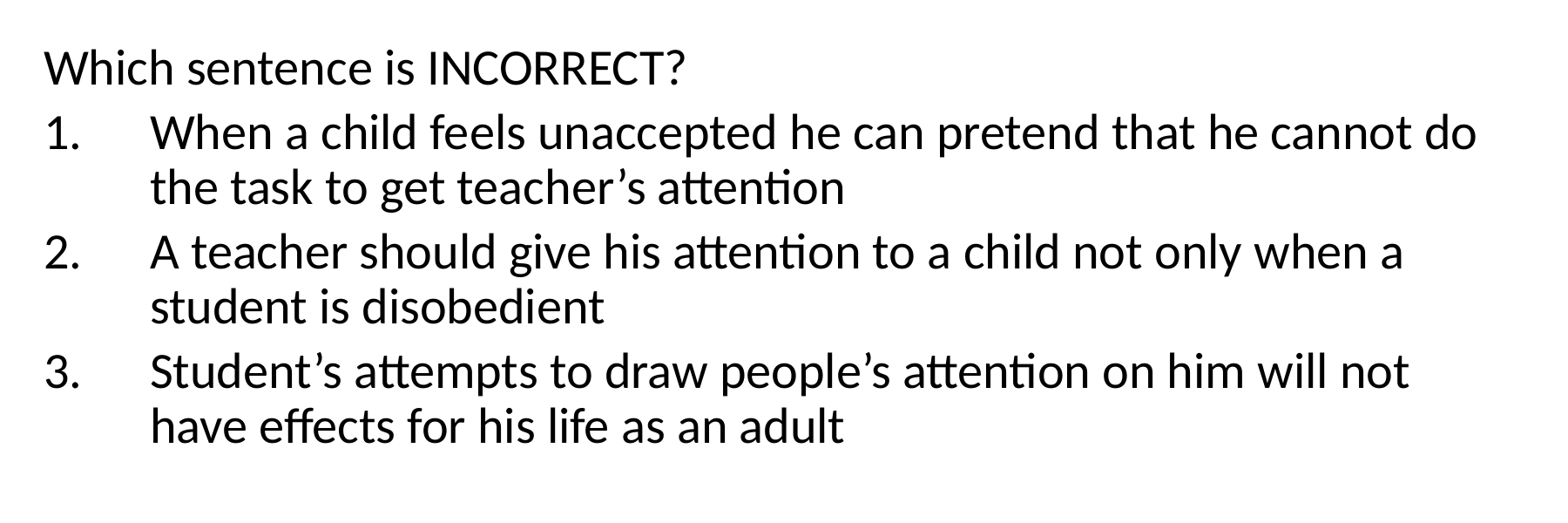

Which sentence is INCORRECT?
When a child feels unaccepted he can pretend that he cannot do the task to get teacher’s attention
A teacher should give his attention to a child not only when a student is disobedient
Student’s attempts to draw people’s attention on him will not have effects for his life as an adult